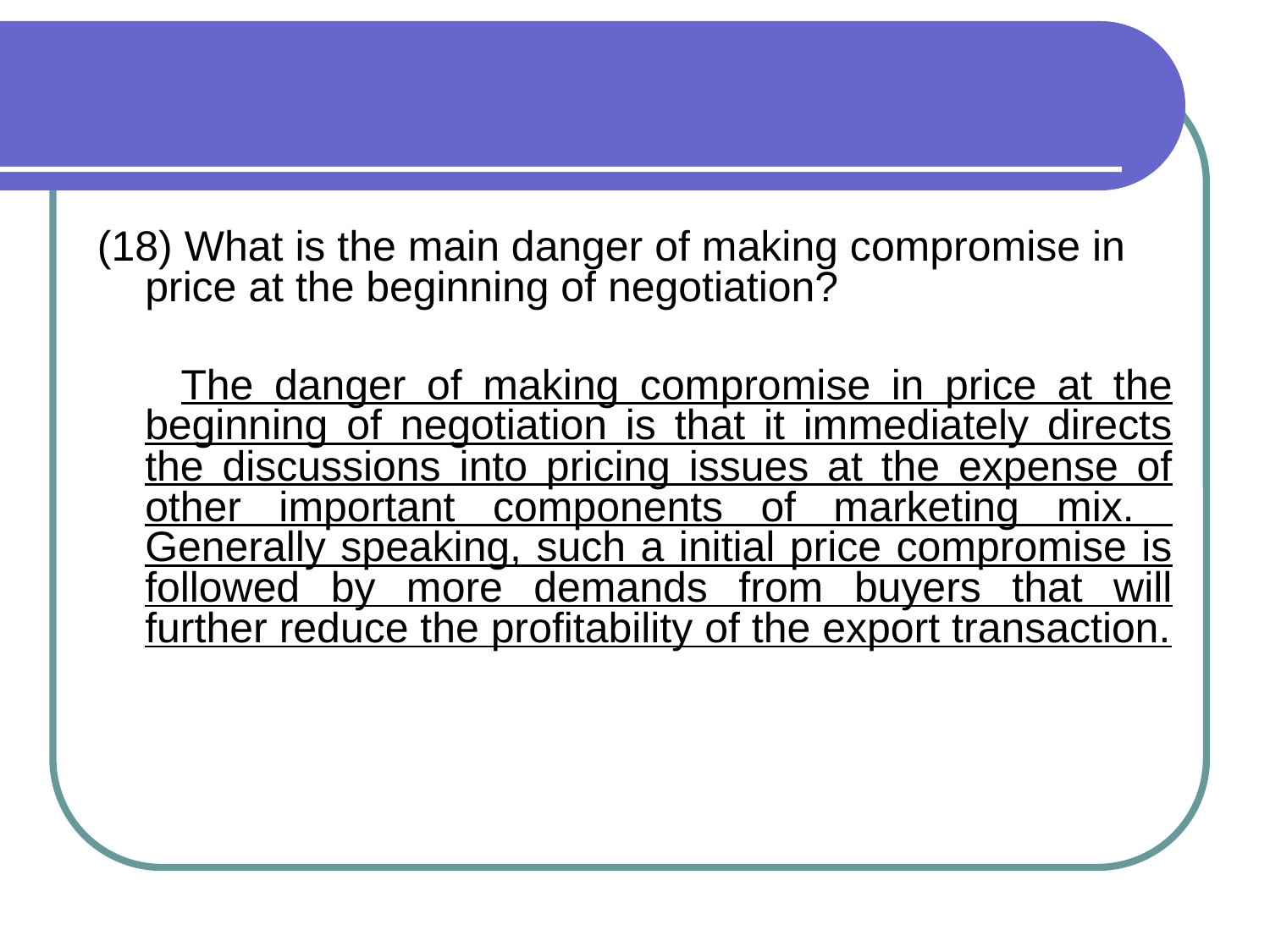

#
(18) What is the main danger of making compromise in price at the beginning of negotiation?

    The danger of making compromise in price at the beginning of negotiation is that it immediately directs the discussions into pricing issues at the expense of other important components of marketing mix.  Generally speaking, such a initial price compromise is followed by more demands from buyers that will further reduce the profitability of the export transaction.